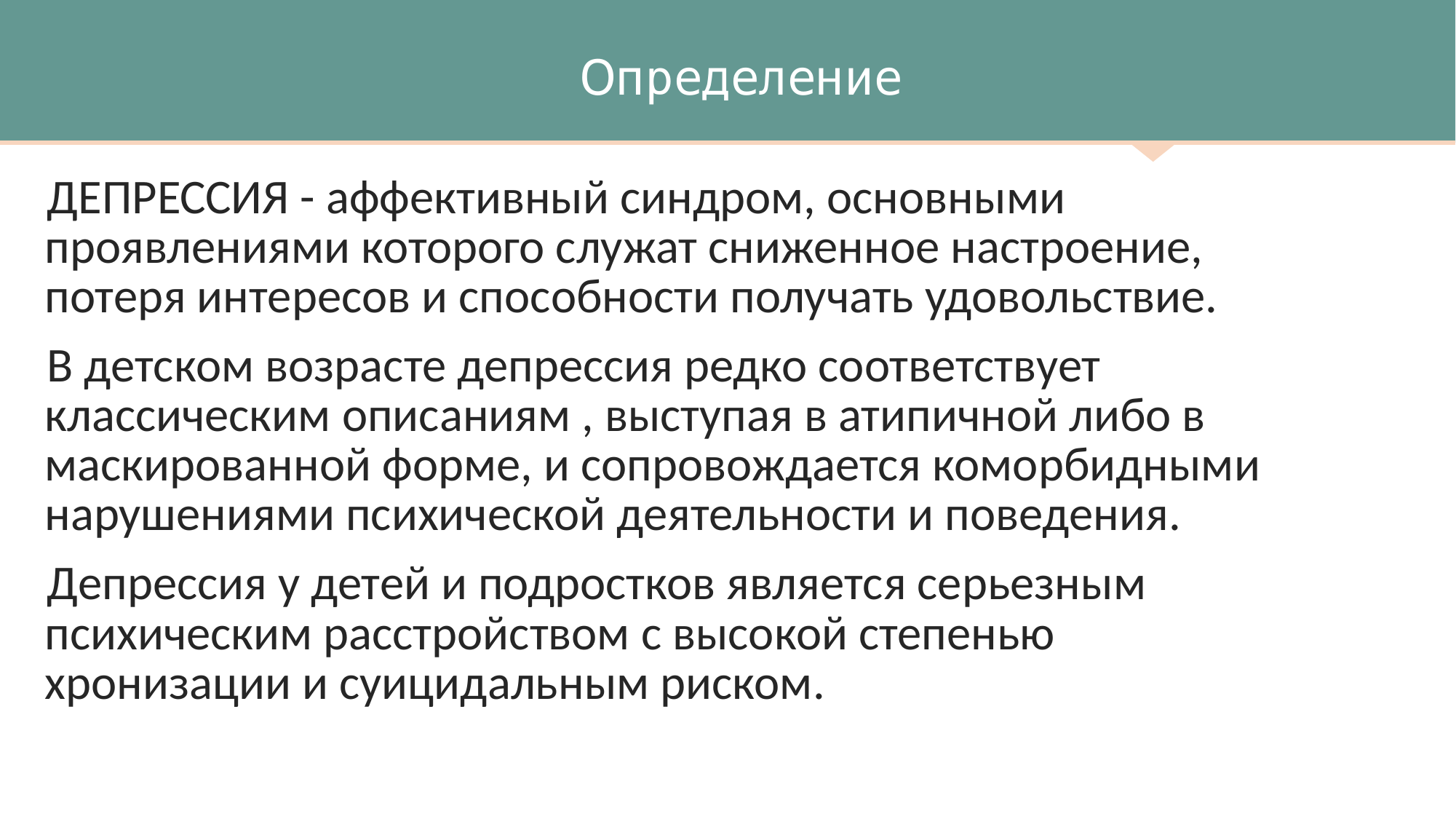

# Определение
ДЕПРЕССИЯ - аффективный синдром, основными проявлениями которого служат сниженное настроение, потеря интересов и способности получать удовольствие.
В детском возрасте депрессия редко соответствует классическим описаниям , выступая в атипичной либо в маскированной форме, и сопровождается коморбидными нарушениями психической деятельности и поведения.
Депрессия у детей и подростков является серьезным психическим расстройством с высокой степенью хронизации и суицидальным риском.